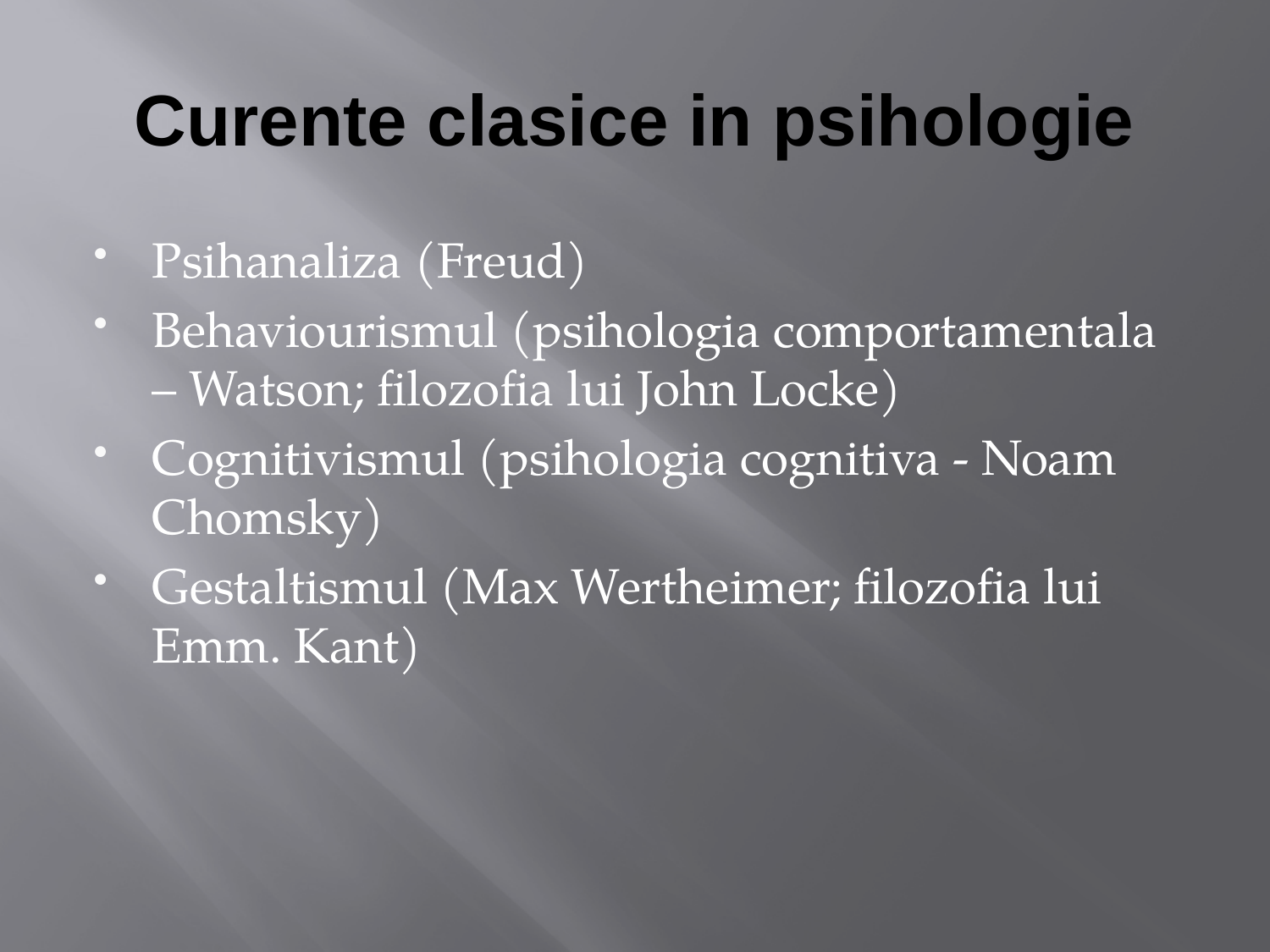

# Curente clasice in psihologie
Psihanaliza (Freud)
Behaviourismul (psihologia comportamentala – Watson; filozofia lui John Locke)
Cognitivismul (psihologia cognitiva - Noam Chomsky)
Gestaltismul (Max Wertheimer; filozofia lui Emm. Kant)